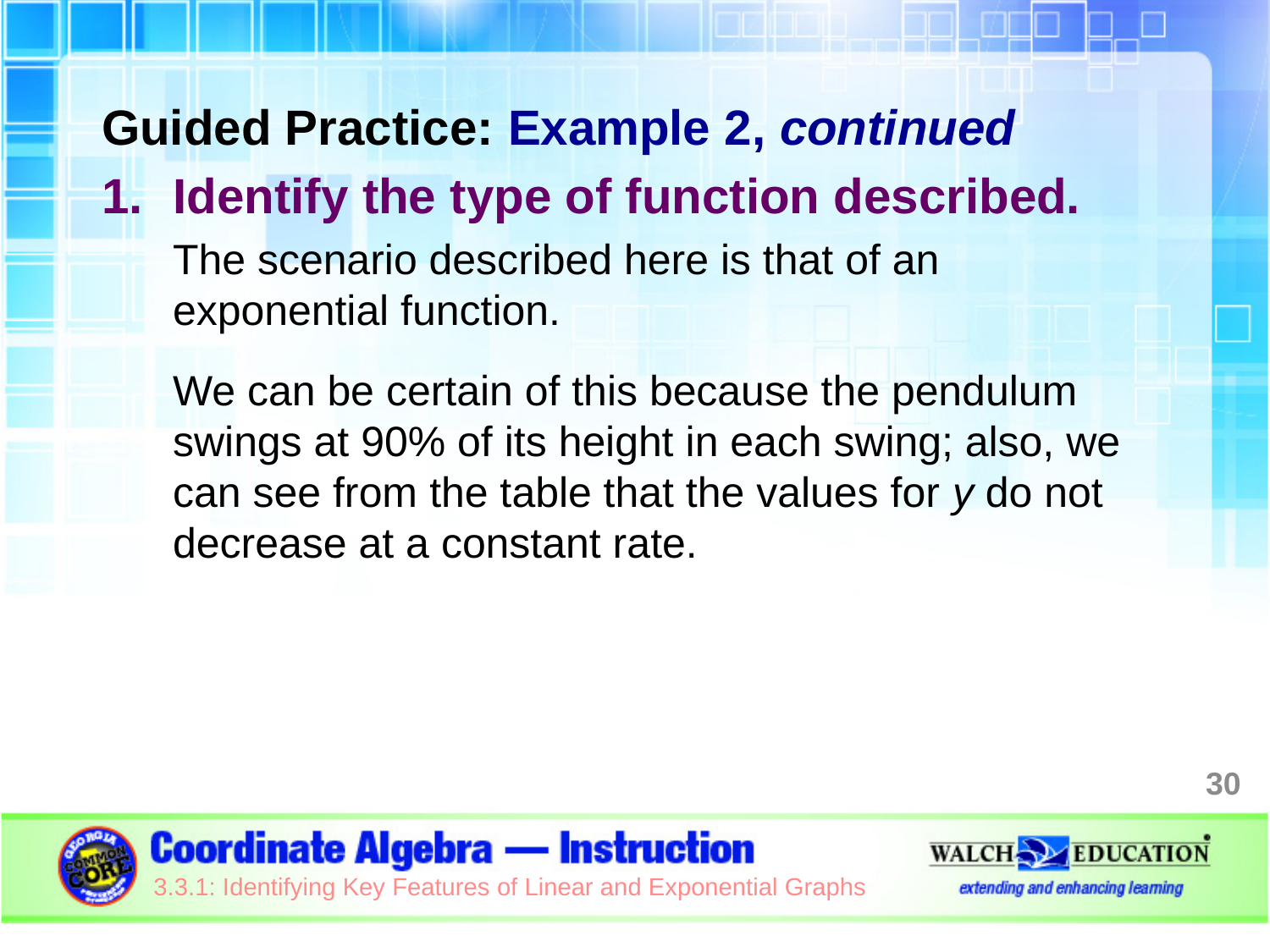

Guided Practice: Example 2, continued
Identify the type of function described.
The scenario described here is that of an exponential function.
We can be certain of this because the pendulum swings at 90% of its height in each swing; also, we can see from the table that the values for y do not decrease at a constant rate.
30
3.3.1: Identifying Key Features of Linear and Exponential Graphs